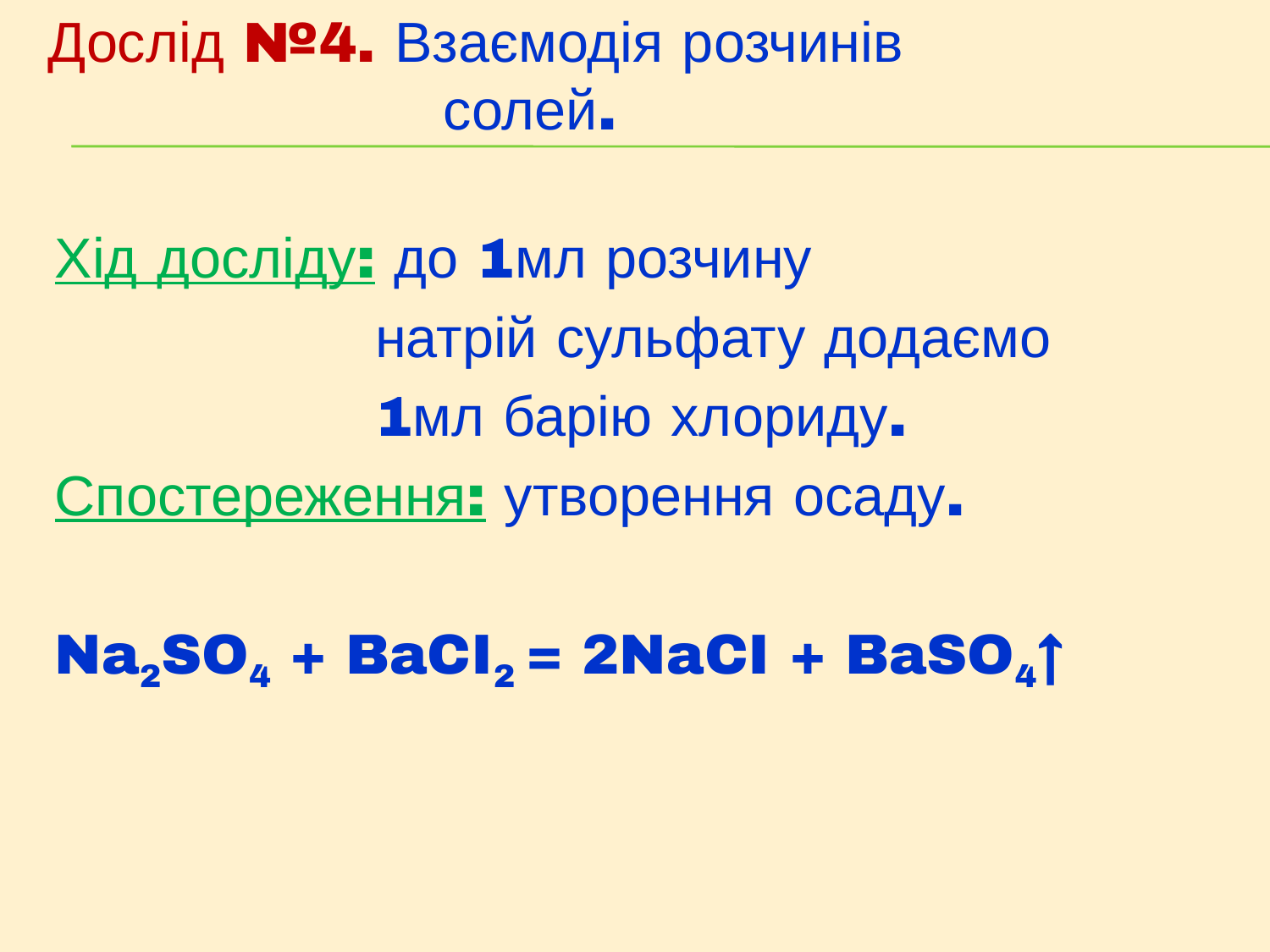

Дослід №4. Взаємодія розчинів
                     солей.

Хід досліду: до 1мл розчину
                 натрій сульфату додаємо
                 1мл барію хлориду.
Спостереження: утворення осаду.

Na2SO4 + BaCI2 = 2NaCI + BaSO4↑